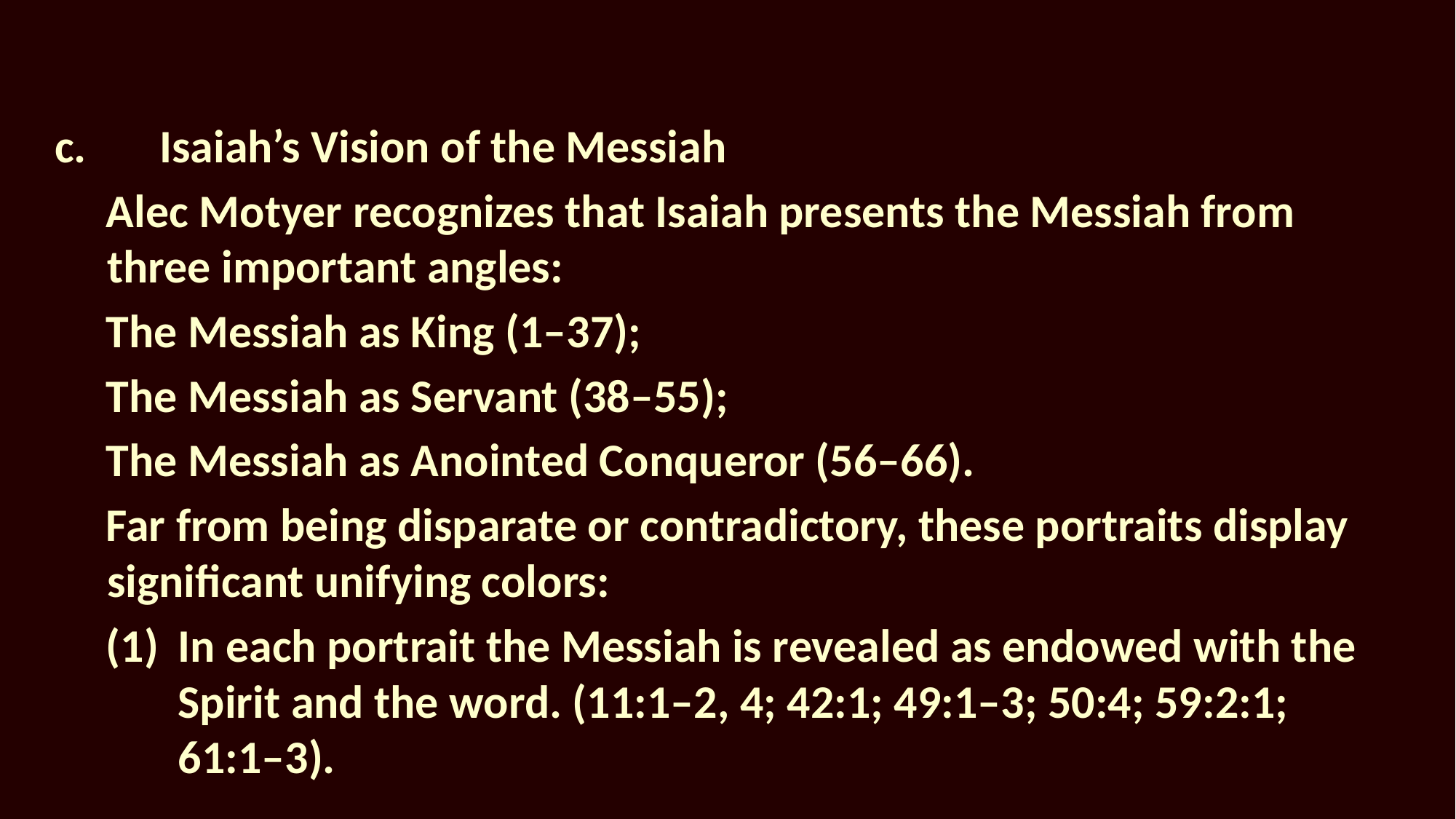

c.	Isaiah’s Vision of the Messiah
Alec Motyer recognizes that Isaiah presents the Messiah from three important angles:
The Messiah as King (1–37);
The Messiah as Servant (38–55);
The Messiah as Anointed Conqueror (56–66).
Far from being disparate or contradictory, these portraits display significant unifying colors:
(1)		In each portrait the Messiah is revealed as endowed with the Spirit and the word. (11:1–2, 4; 42:1; 49:1–3; 50:4; 59:2:1; 61:1–3).